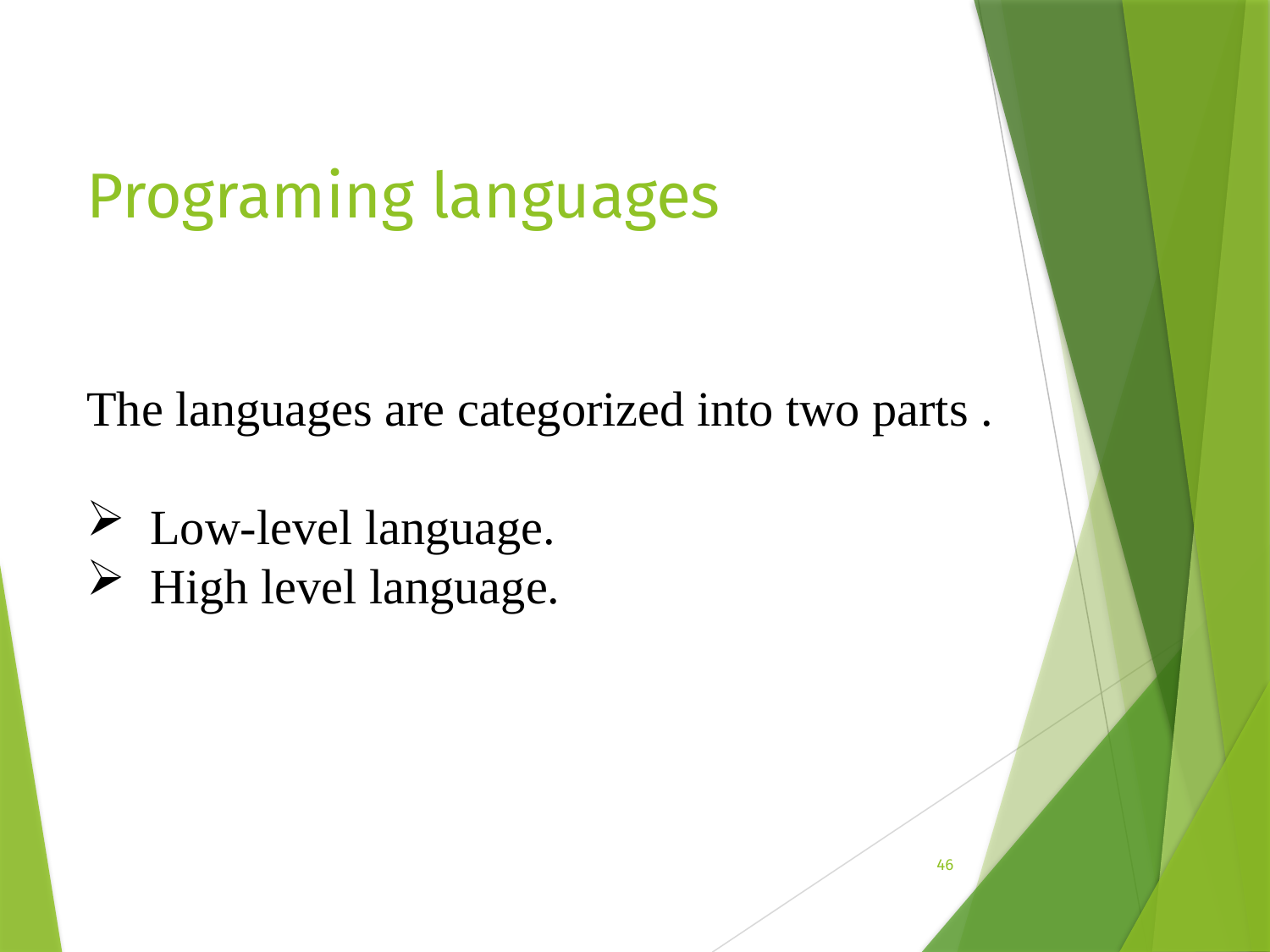

# Programing languages
The languages are categorized into two parts .

Low-level language.
High level language.
46